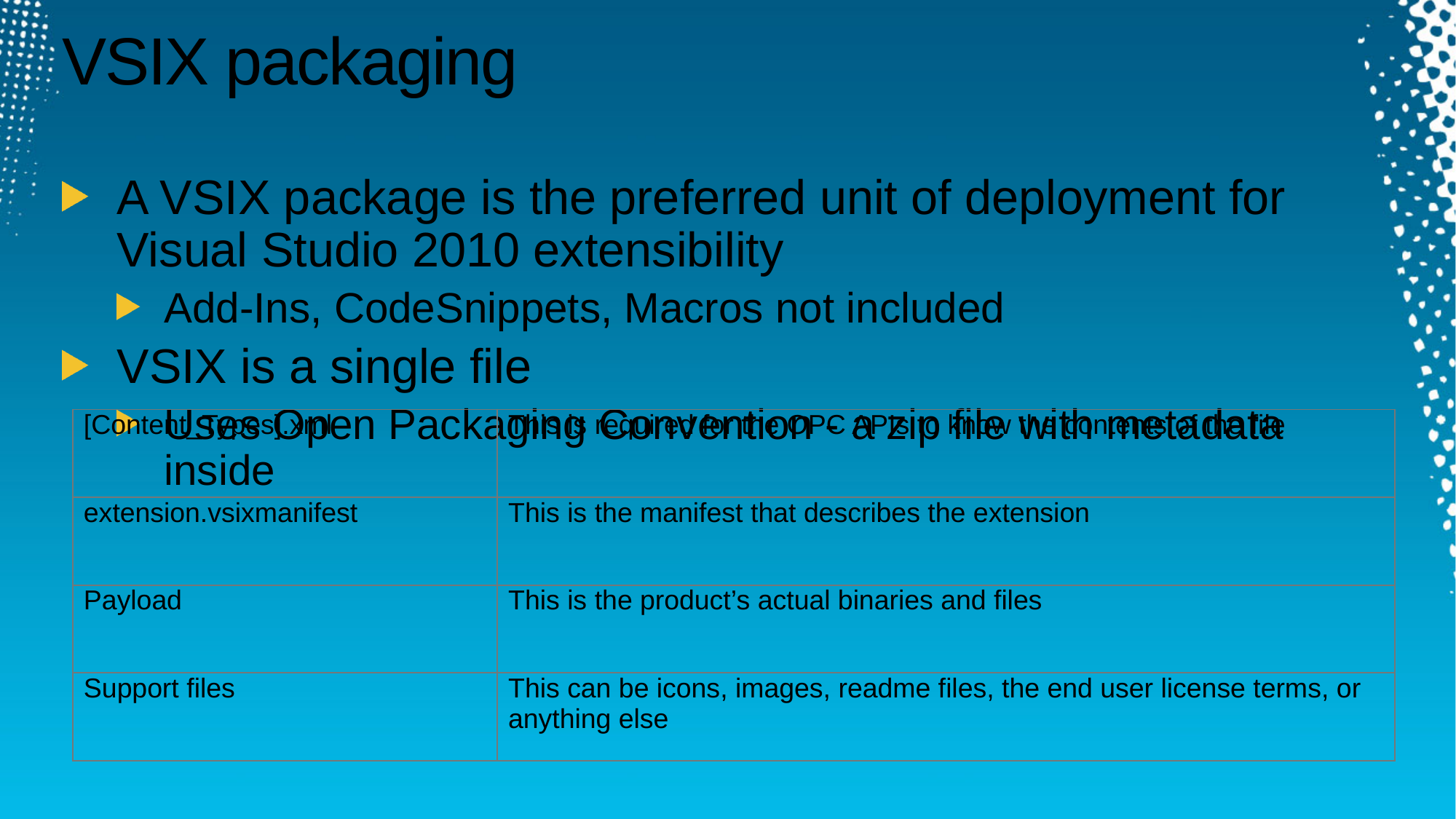

# VSIX packaging
A VSIX package is the preferred unit of deployment for Visual Studio 2010 extensibility
Add-Ins, CodeSnippets, Macros not included
VSIX is a single file
Uses Open Packaging Convention - a zip file with metadata inside
| [Content\_Types].xml | This is required for the OPC APIs to know the contents of the file |
| --- | --- |
| extension.vsixmanifest | This is the manifest that describes the extension |
| Payload | This is the product’s actual binaries and files |
| Support files | This can be icons, images, readme files, the end user license terms, or anything else |